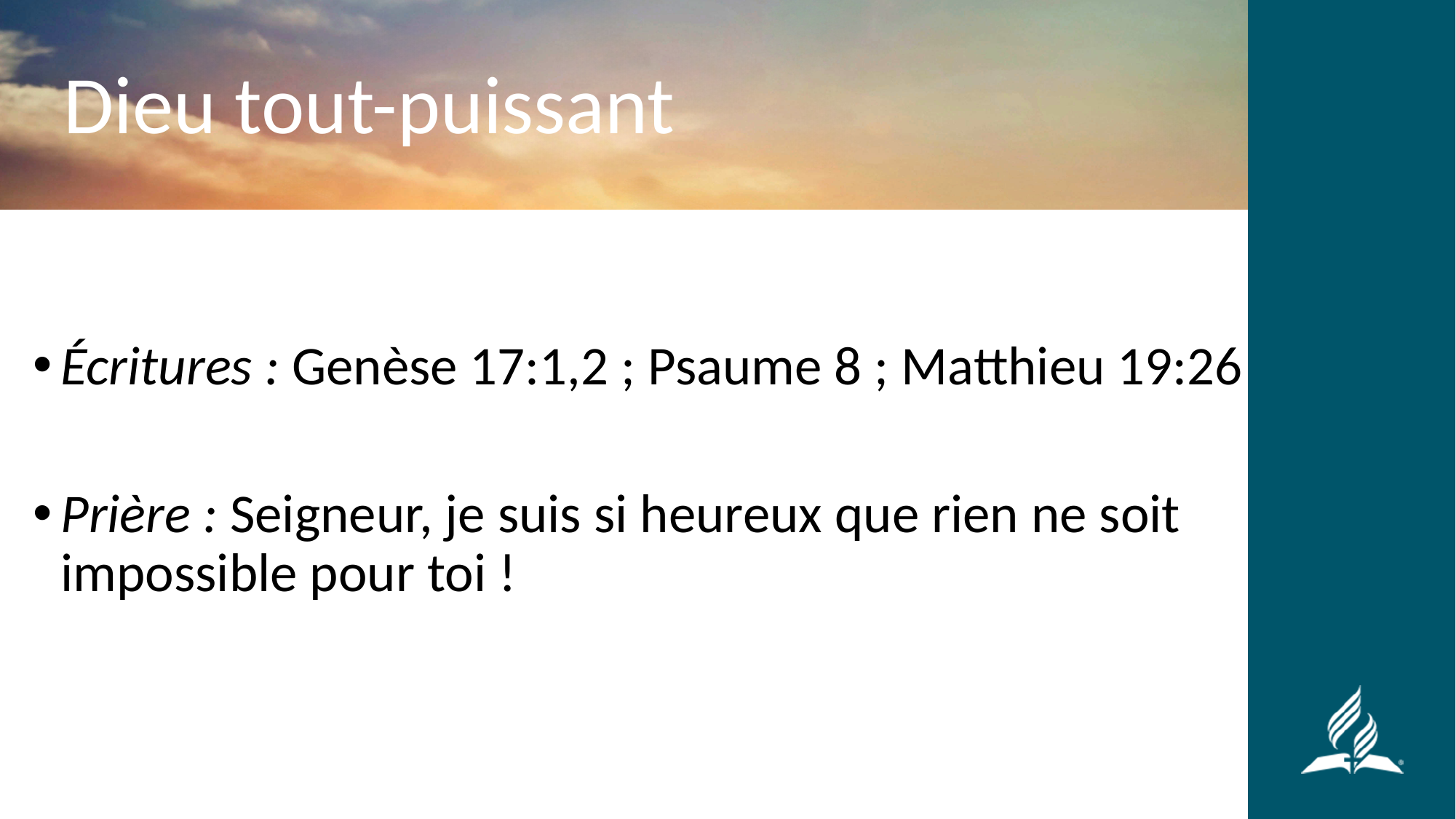

Dieu tout-puissant

Écritures : Genèse 17:1,2 ; Psaume 8 ; Matthieu 19:26

Prière : Seigneur, je suis si heureux que rien ne soit impossible pour toi !